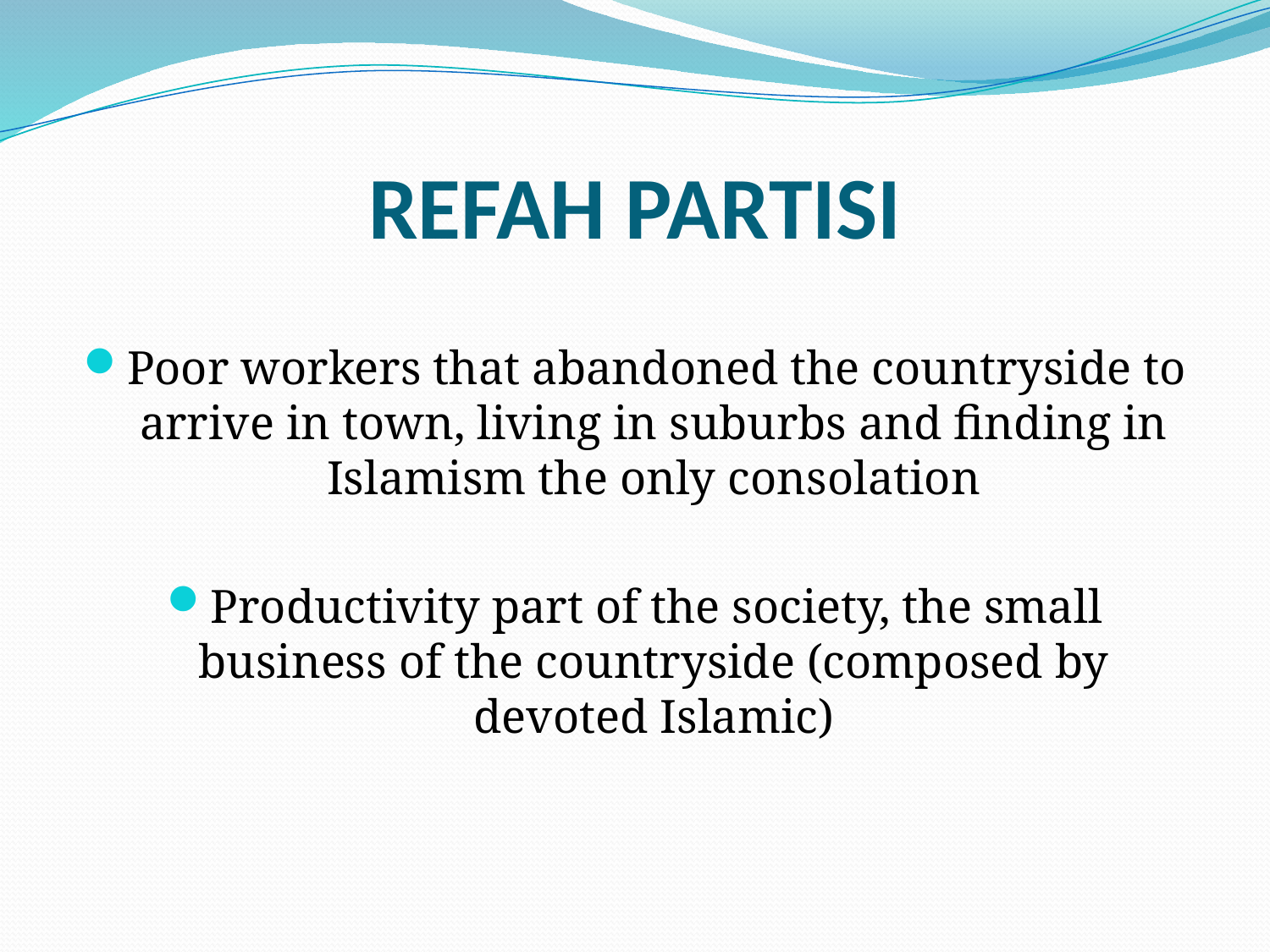

# REFAH PARTISI

Poor workers that abandoned the countryside to arrive in town, living in suburbs and finding in Islamism the only consolation

Productivity part of the society, the small business of the countryside (composed by devoted Islamic)